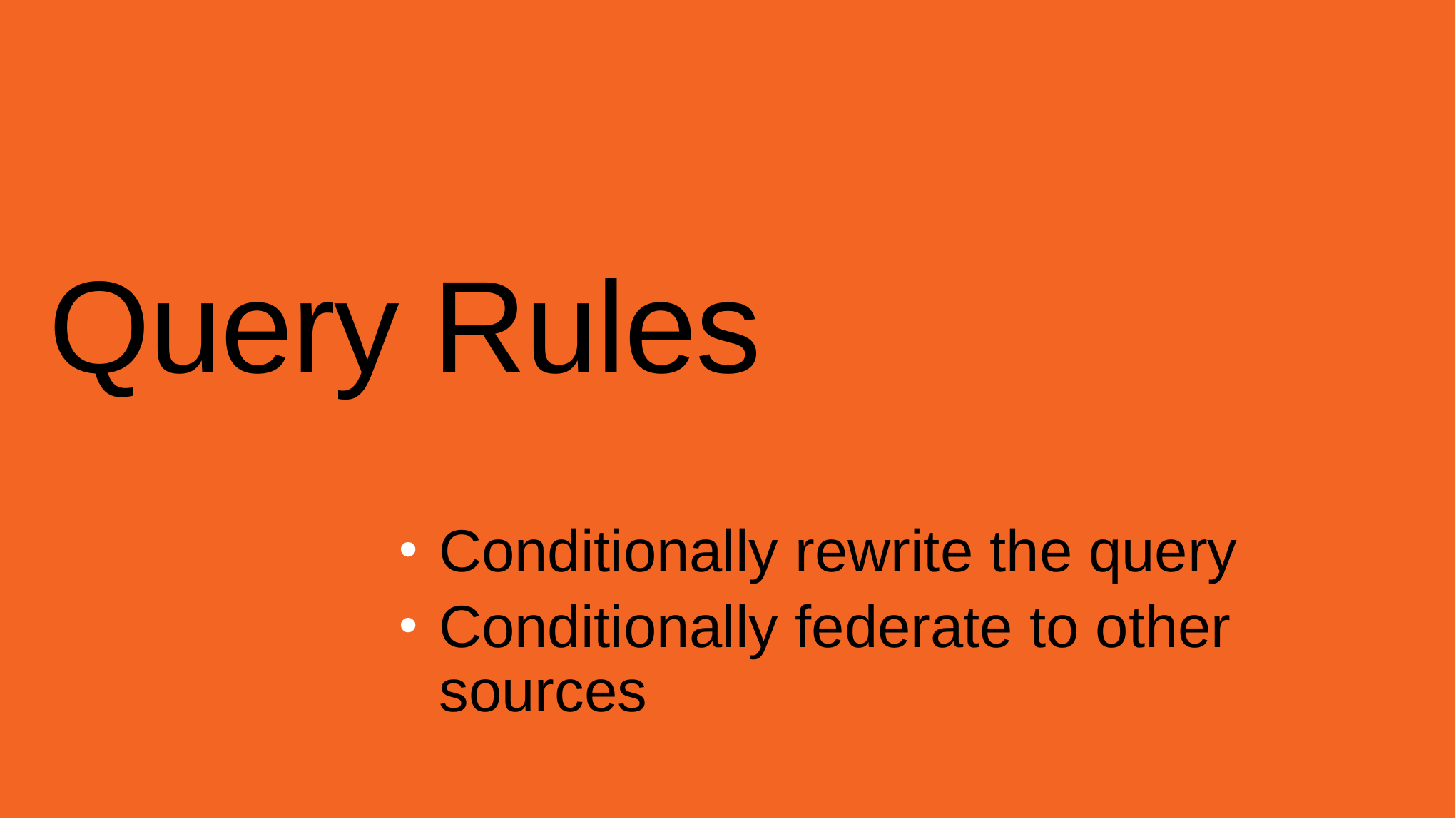

# Query Rules
Conditionally rewrite the query
Conditionally federate to other sources